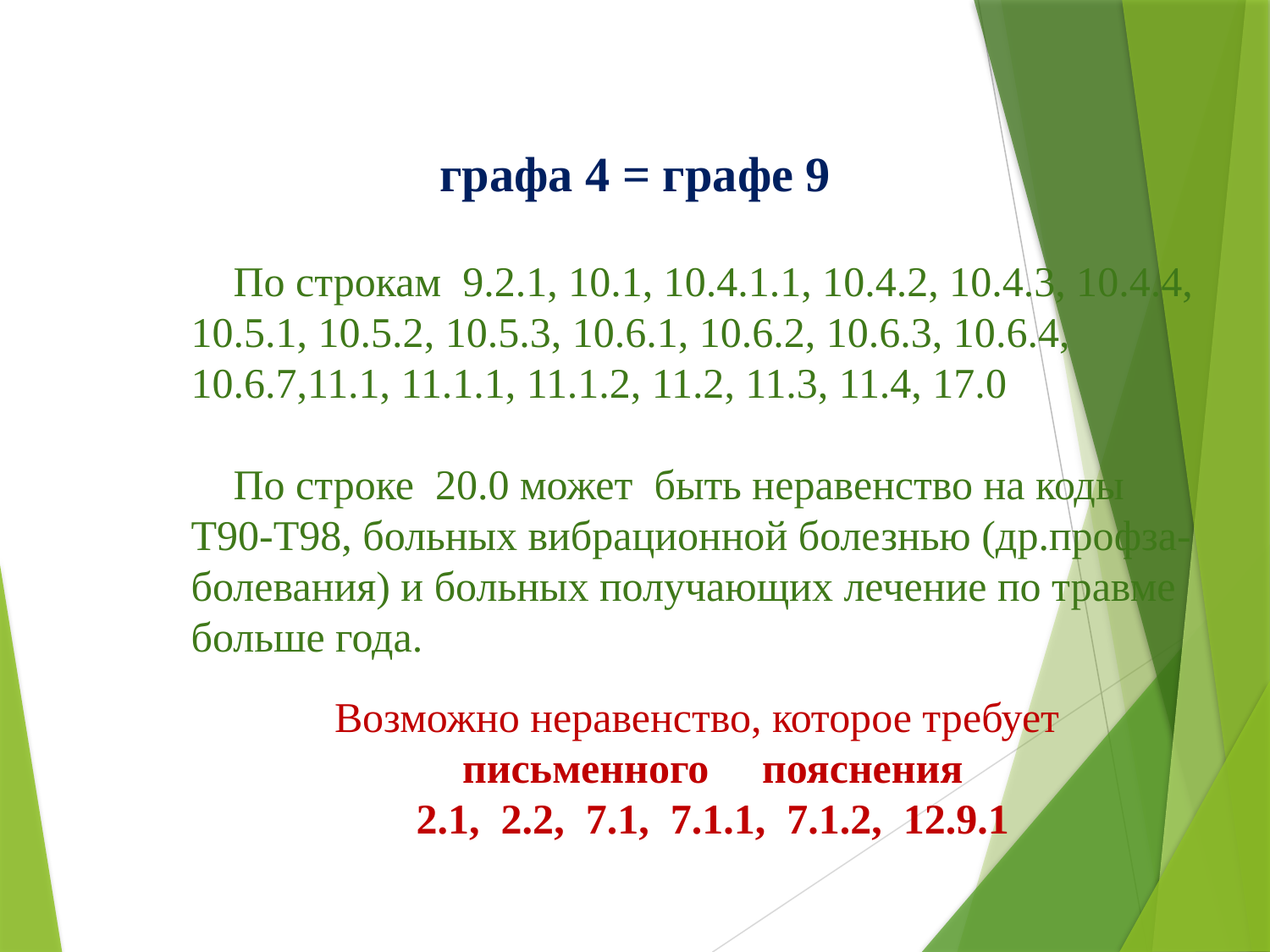

графа 4 = графе 9
    По строкам  9.2.1, 10.1, 10.4.1.1, 10.4.2, 10.4.3, 10.4.4,
10.5.1, 10.5.2, 10.5.3, 10.6.1, 10.6.2, 10.6.3, 10.6.4, 10.6.7,11.1, 11.1.1, 11.1.2, 11.2, 11.3, 11.4, 17.0

    По строке  20.0 может  быть неравенство на коды
Т90-Т98, больных вибрационной болезнью (др.профза-болевания) и больных получающих лечение по травме больше года.

 Возможно неравенство, которое требует
   письменного     пояснения
   2.1,  2.2,  7.1,  7.1.1,  7.1.2,  12.9.1